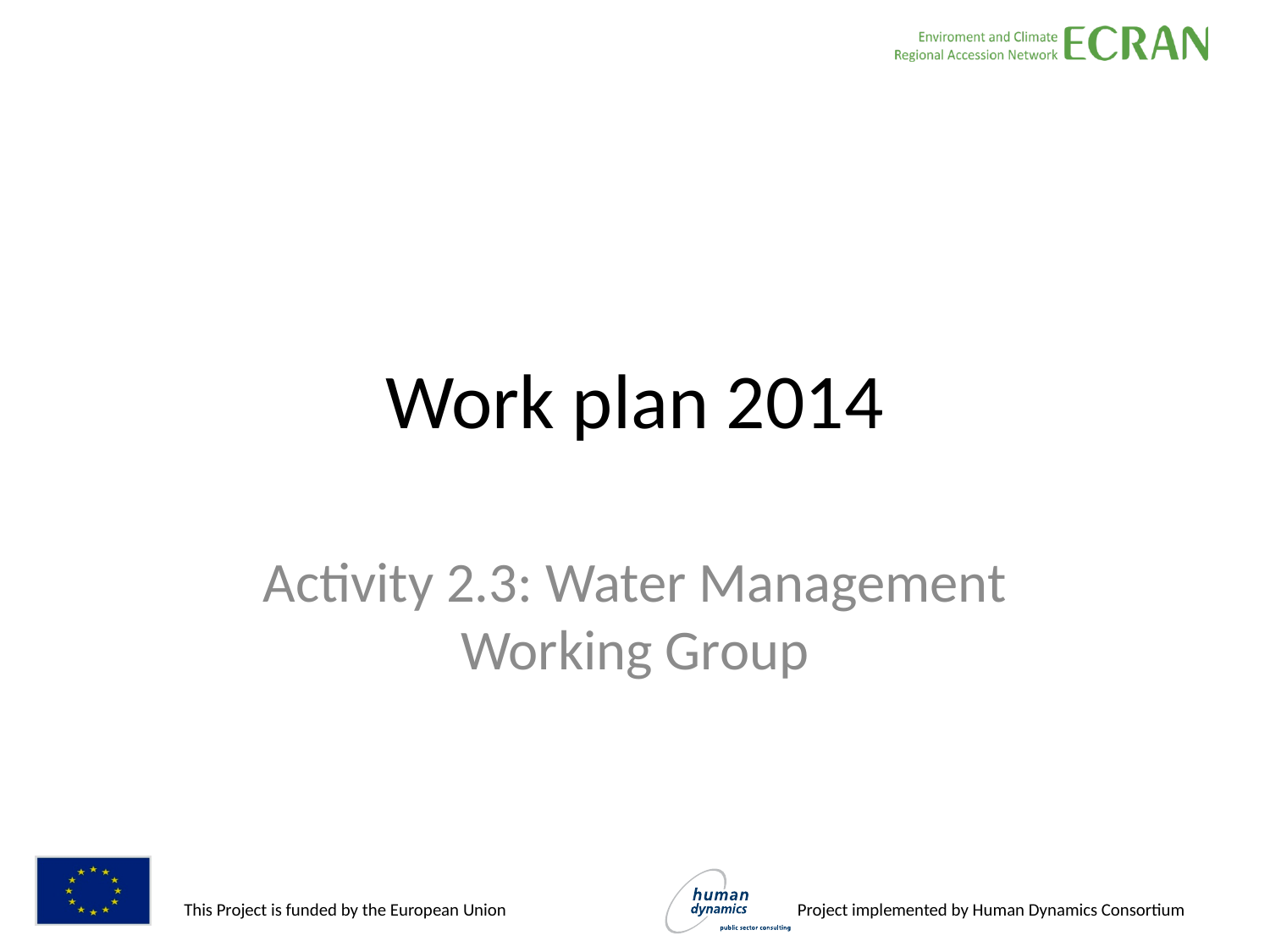

# Work plan 2014
Activity 2.3: Water Management Working Group